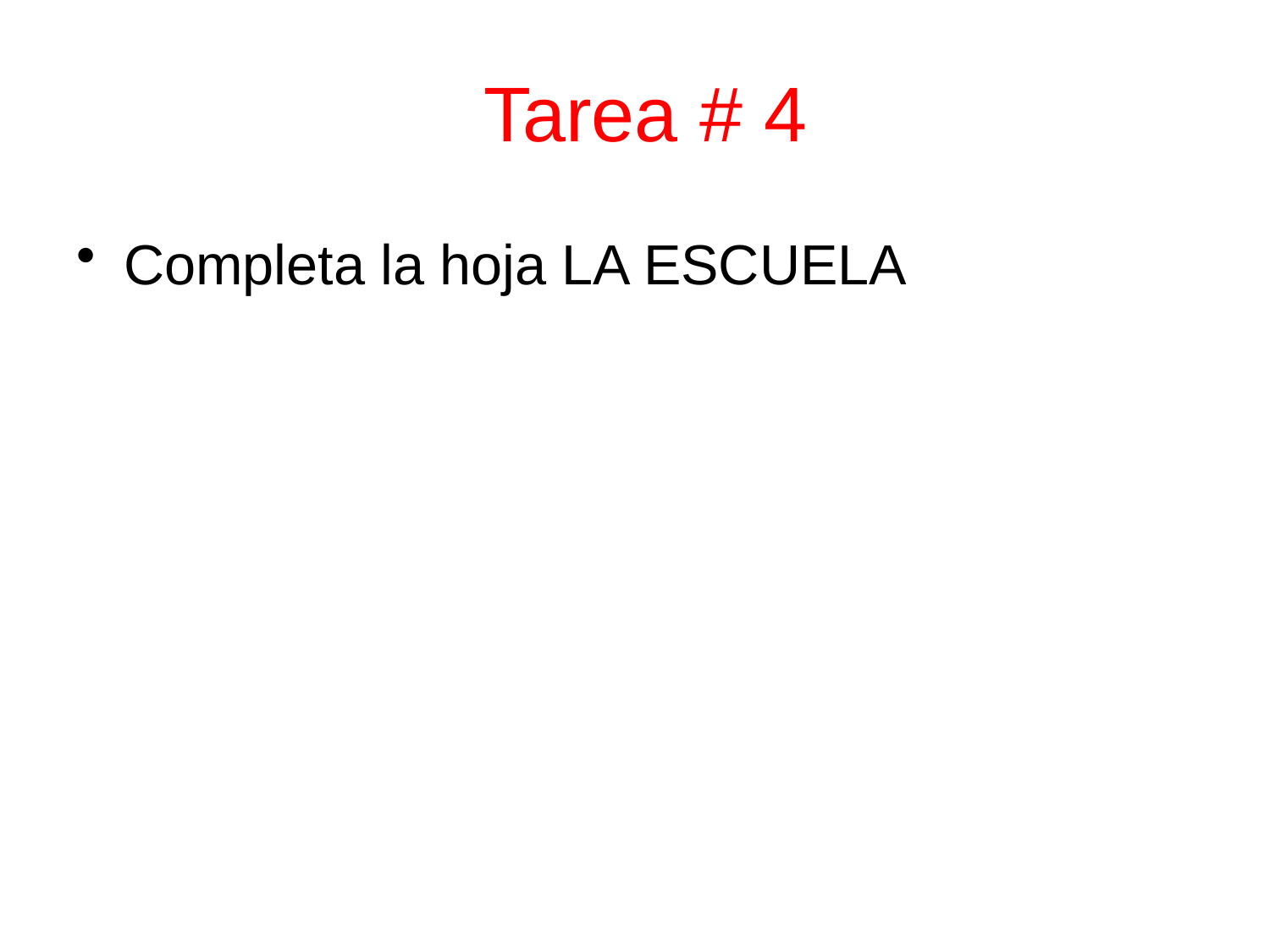

Tarea # 4
Completa la hoja LA ESCUELA